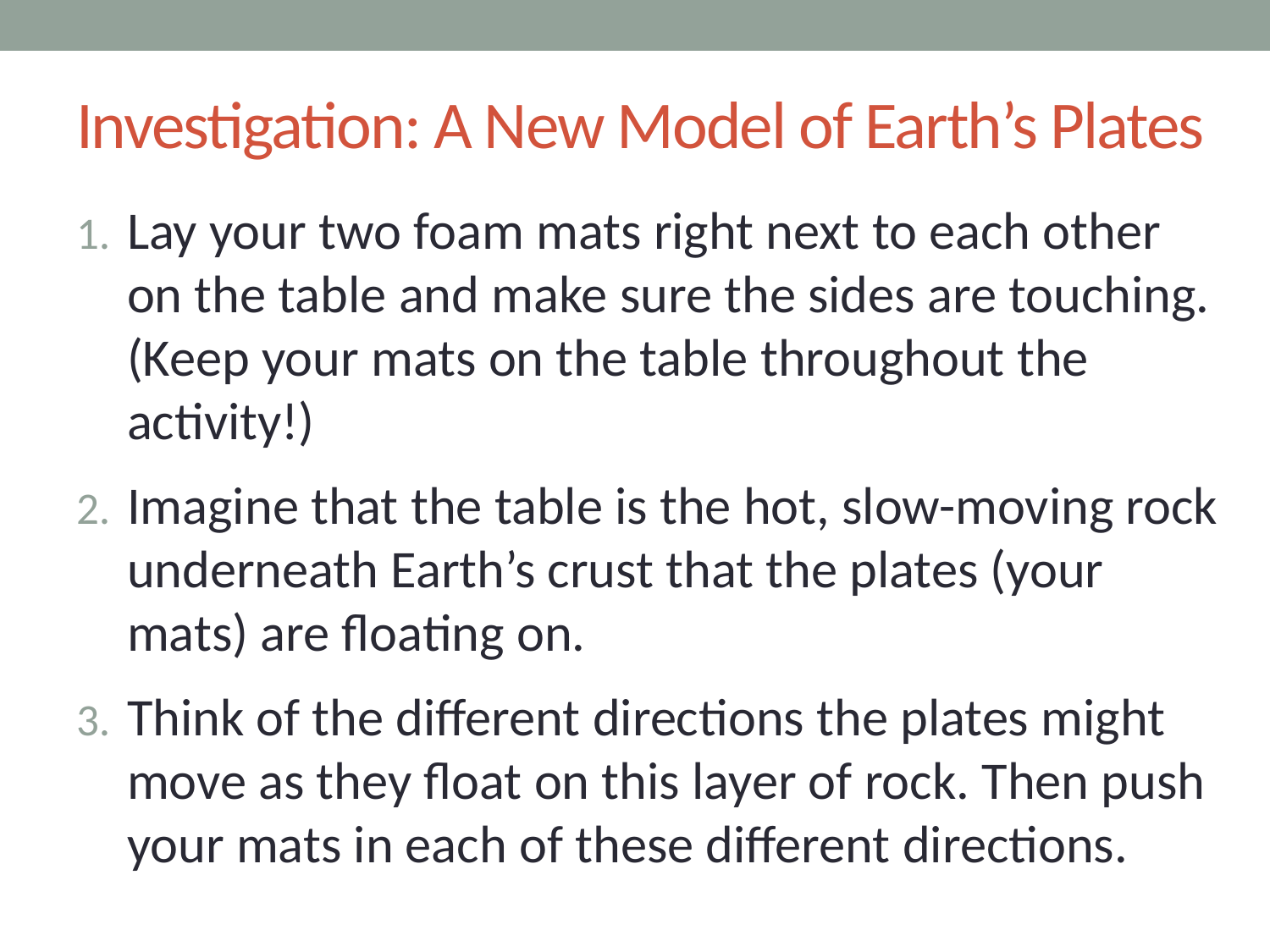

# Investigation: A New Model of Earth’s Plates
Lay your two foam mats right next to each other on the table and make sure the sides are touching. (Keep your mats on the table throughout the activity!)
Imagine that the table is the hot, slow-moving rock underneath Earth’s crust that the plates (your mats) are floating on.
Think of the different directions the plates might move as they float on this layer of rock. Then push your mats in each of these different directions.